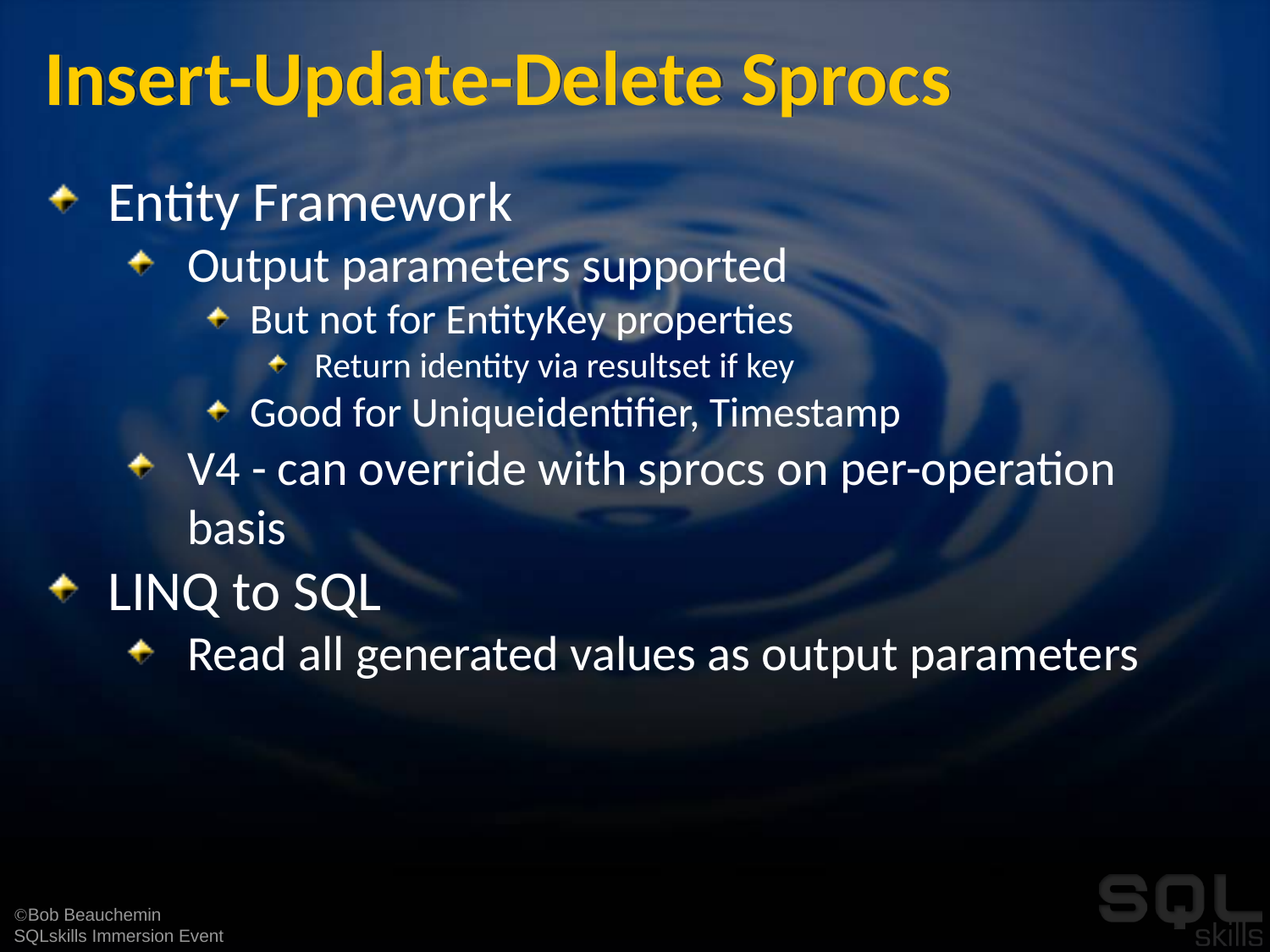

# Insert-Update-Delete Sprocs
Entity Framework
Output parameters supported
But not for EntityKey properties
Return identity via resultset if key
Good for Uniqueidentifier, Timestamp
V4 - can override with sprocs on per-operation basis
LINQ to SQL
Read all generated values as output parameters